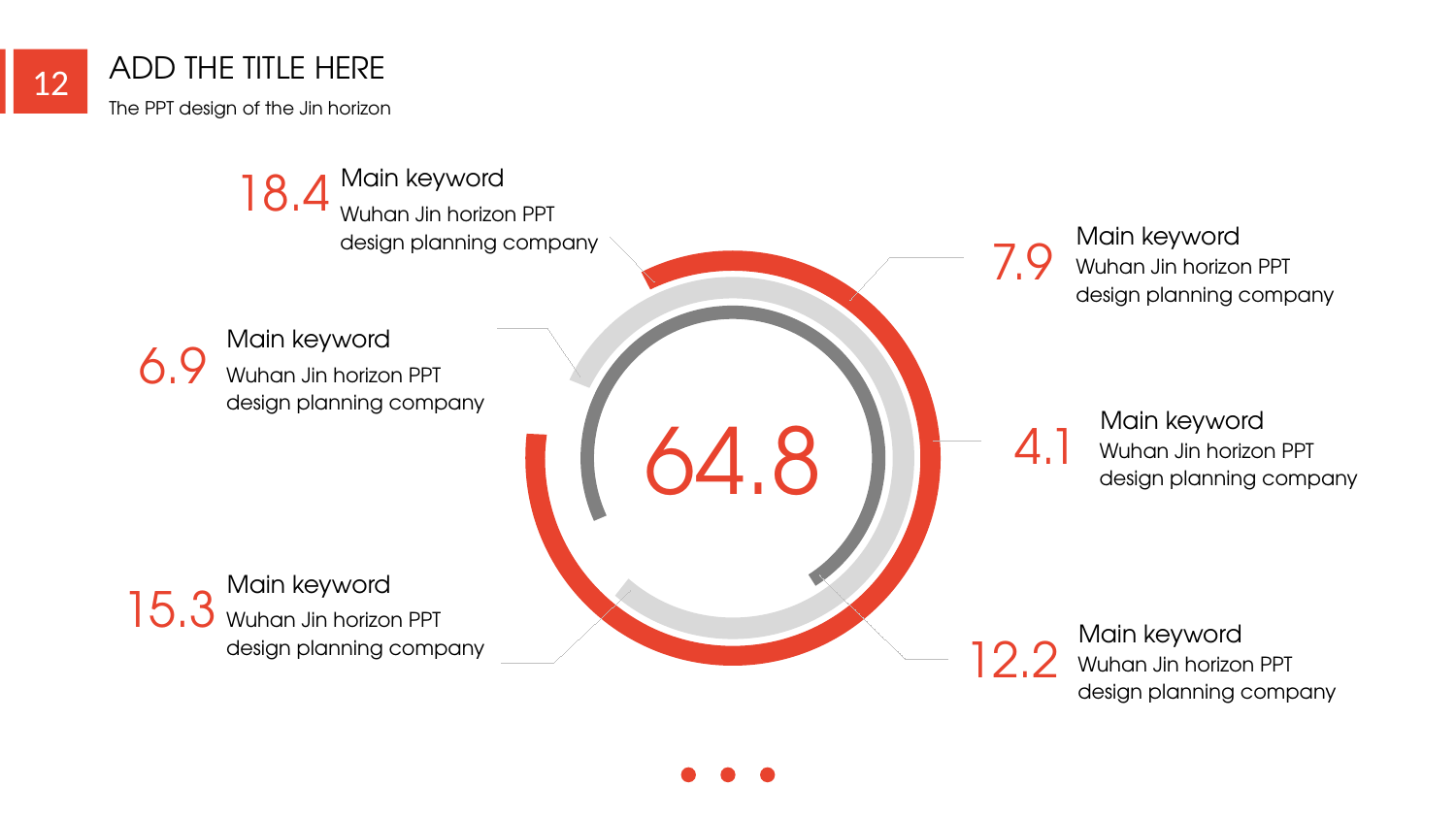

18.4
Main keyword
Wuhan Jin horizon PPT design planning company
Main keyword
7.9

Wuhan Jin horizon PPT design planning company

Main keyword

6.9
Wuhan Jin horizon PPT design planning company
Main keyword
64.8
4.1
Wuhan Jin horizon PPT design planning company

Main keyword
15.3

Wuhan Jin horizon PPT design planning company
Main keyword
12.2
Wuhan Jin horizon PPT design planning company